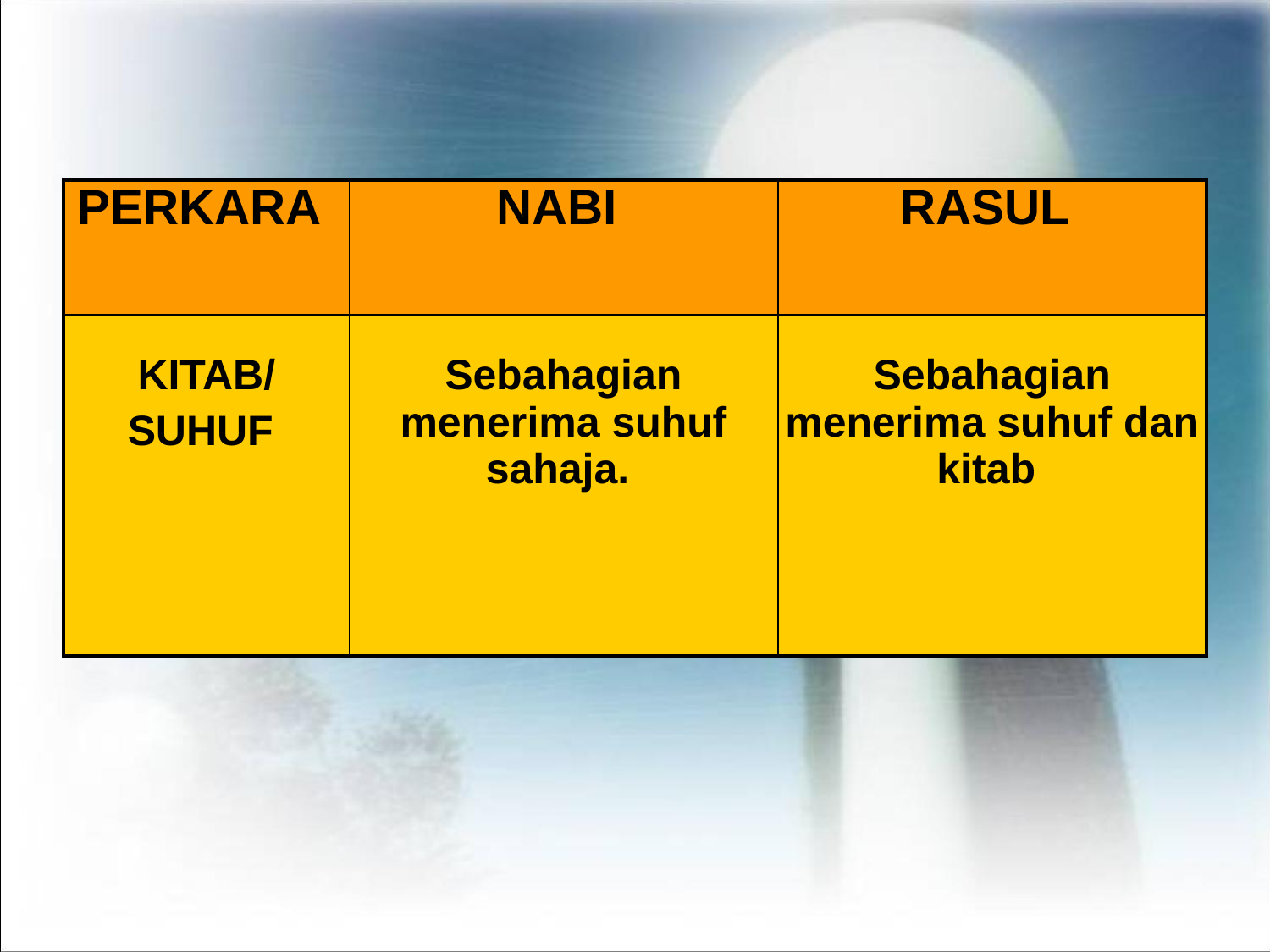

| PERKARA | NABI | RASUL |
| --- | --- | --- |
| KITAB/ SUHUF | Sebahagian menerima suhuf sahaja. | Sebahagian menerima suhuf dan kitab |